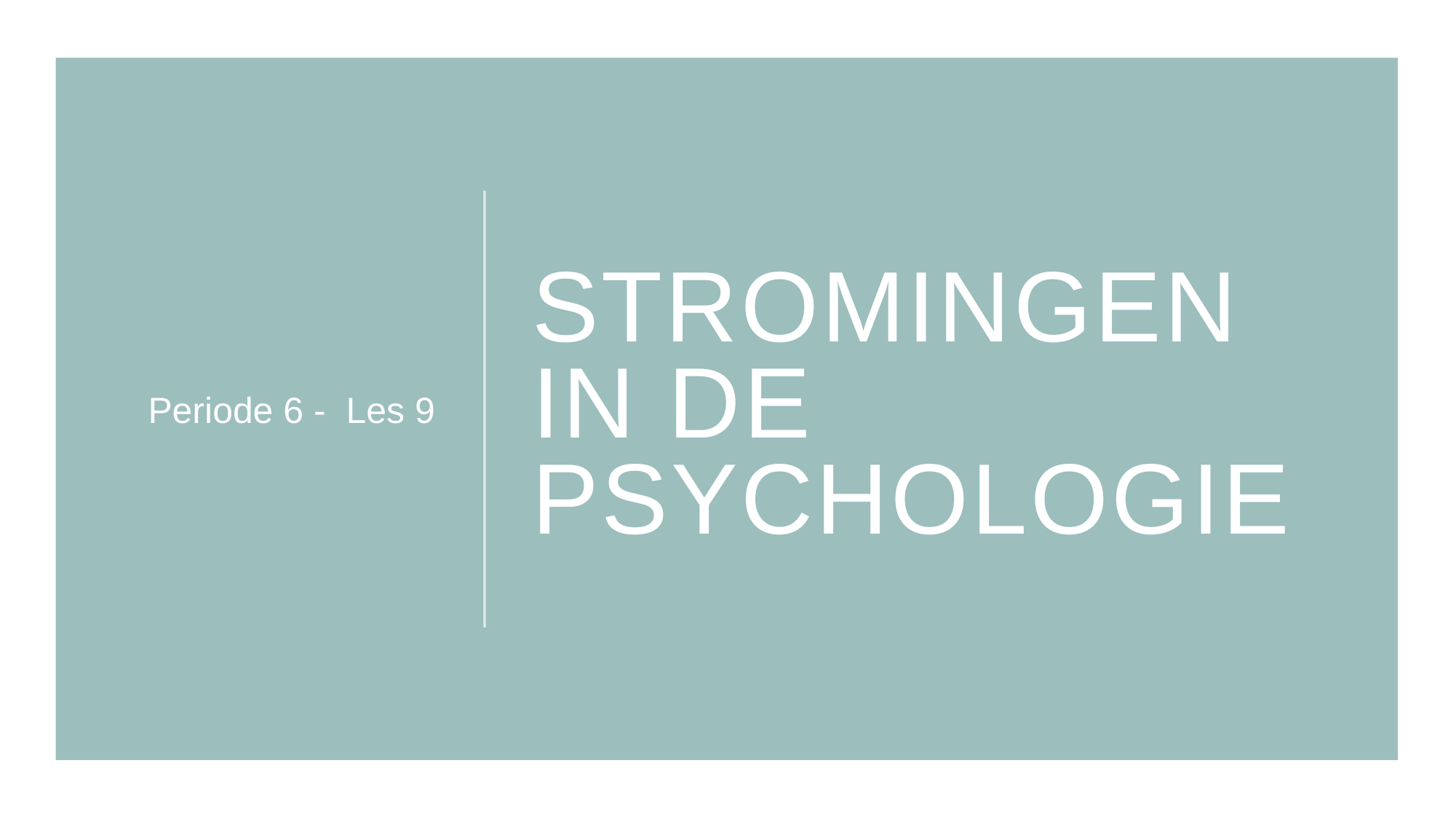

Periode 6 -  Les 9
# Stromingen in de Psychologie